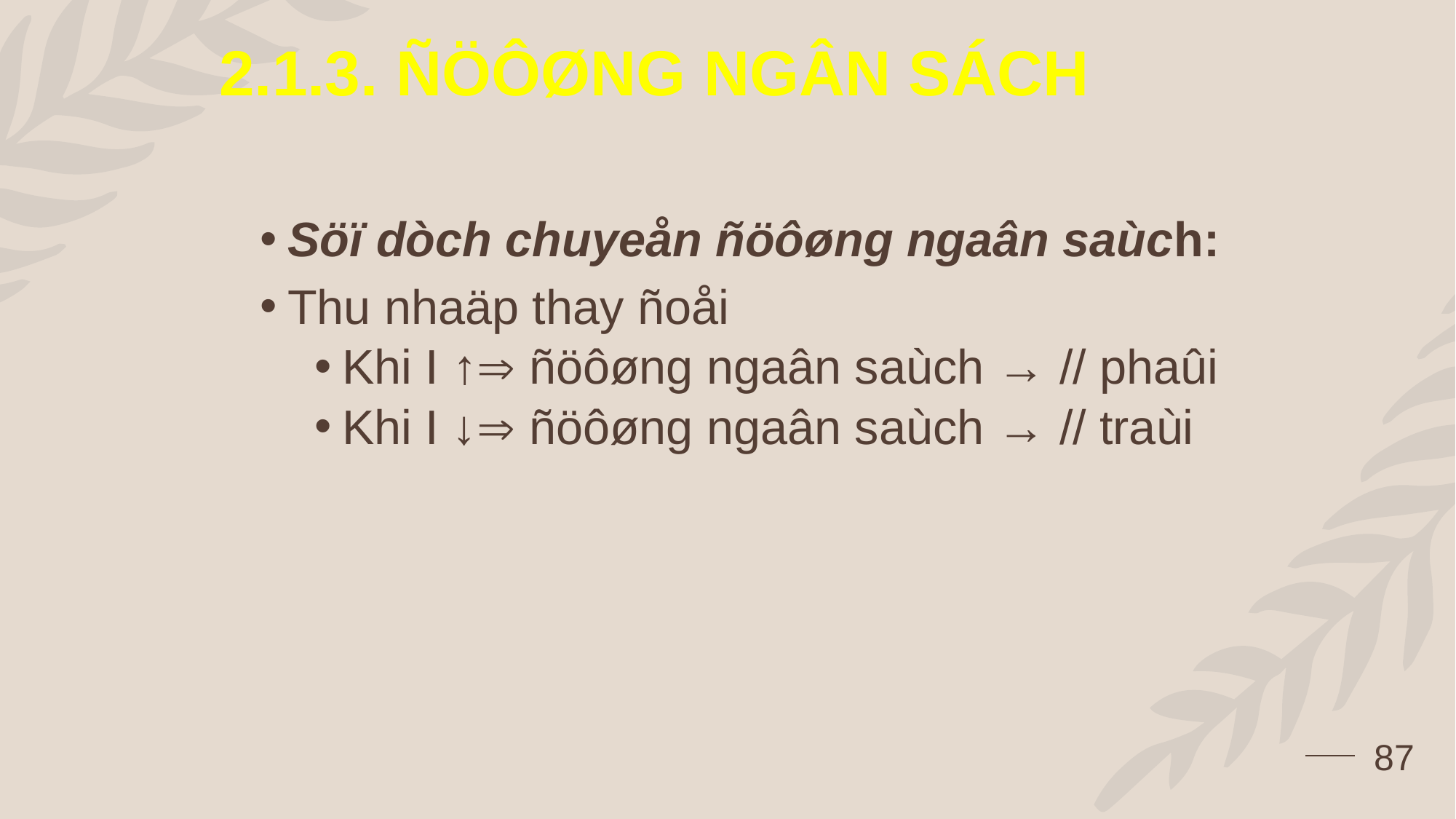

2.1.3. ÑÖÔØNG NGÂN SÁCH
#
Söï dòch chuyeån ñöôøng ngaân saùch:
Thu nhaäp thay ñoåi
Khi I ↑⇒ ñöôøng ngaân saùch → // phaûi
Khi I ↓⇒ ñöôøng ngaân saùch → // traùi

87